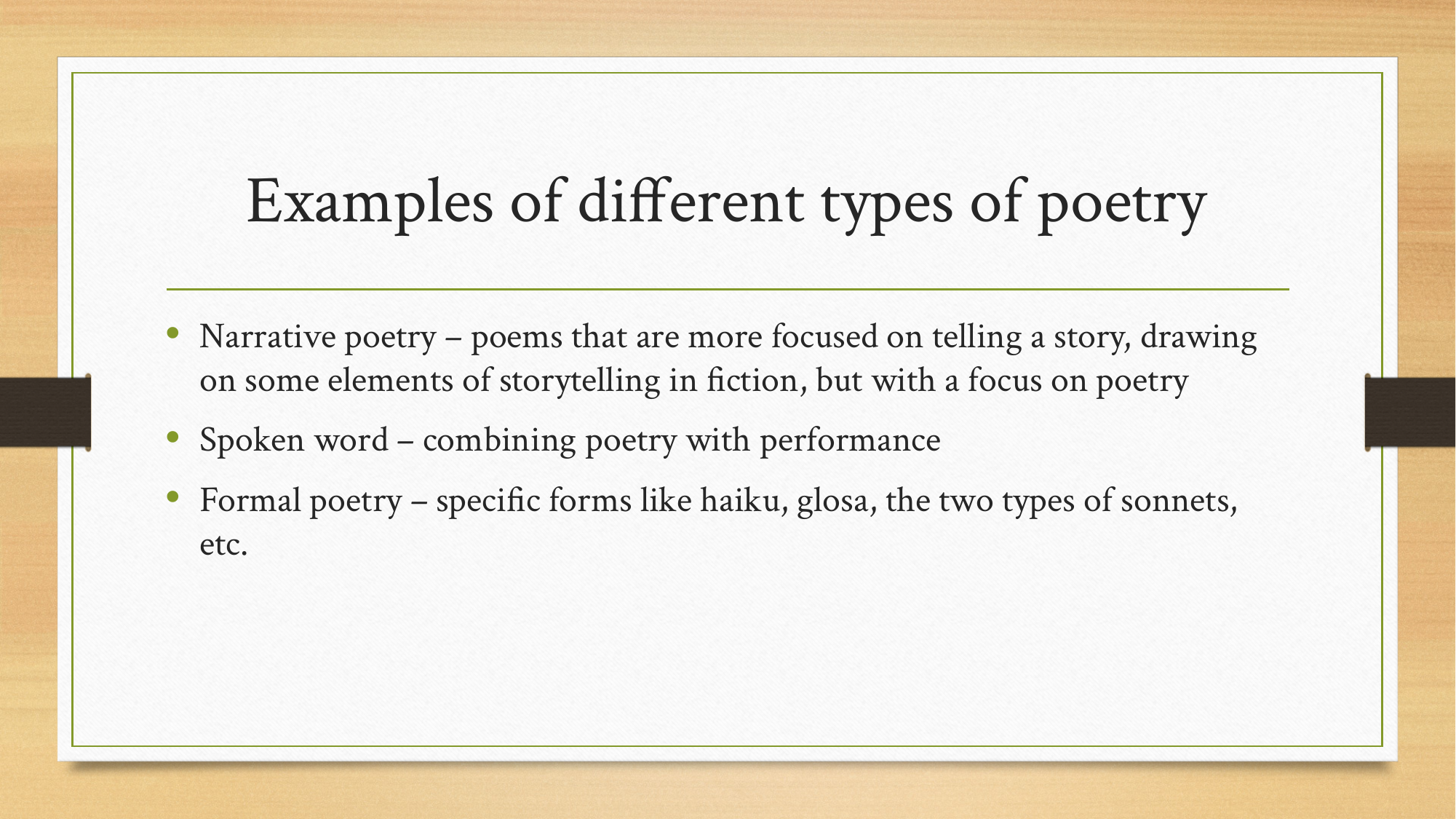

# Examples of different types of poetry
Narrative poetry – poems that are more focused on telling a story, drawing on some elements of storytelling in fiction, but with a focus on poetry
Spoken word – combining poetry with performance
Formal poetry – specific forms like haiku, glosa, the two types of sonnets, etc.